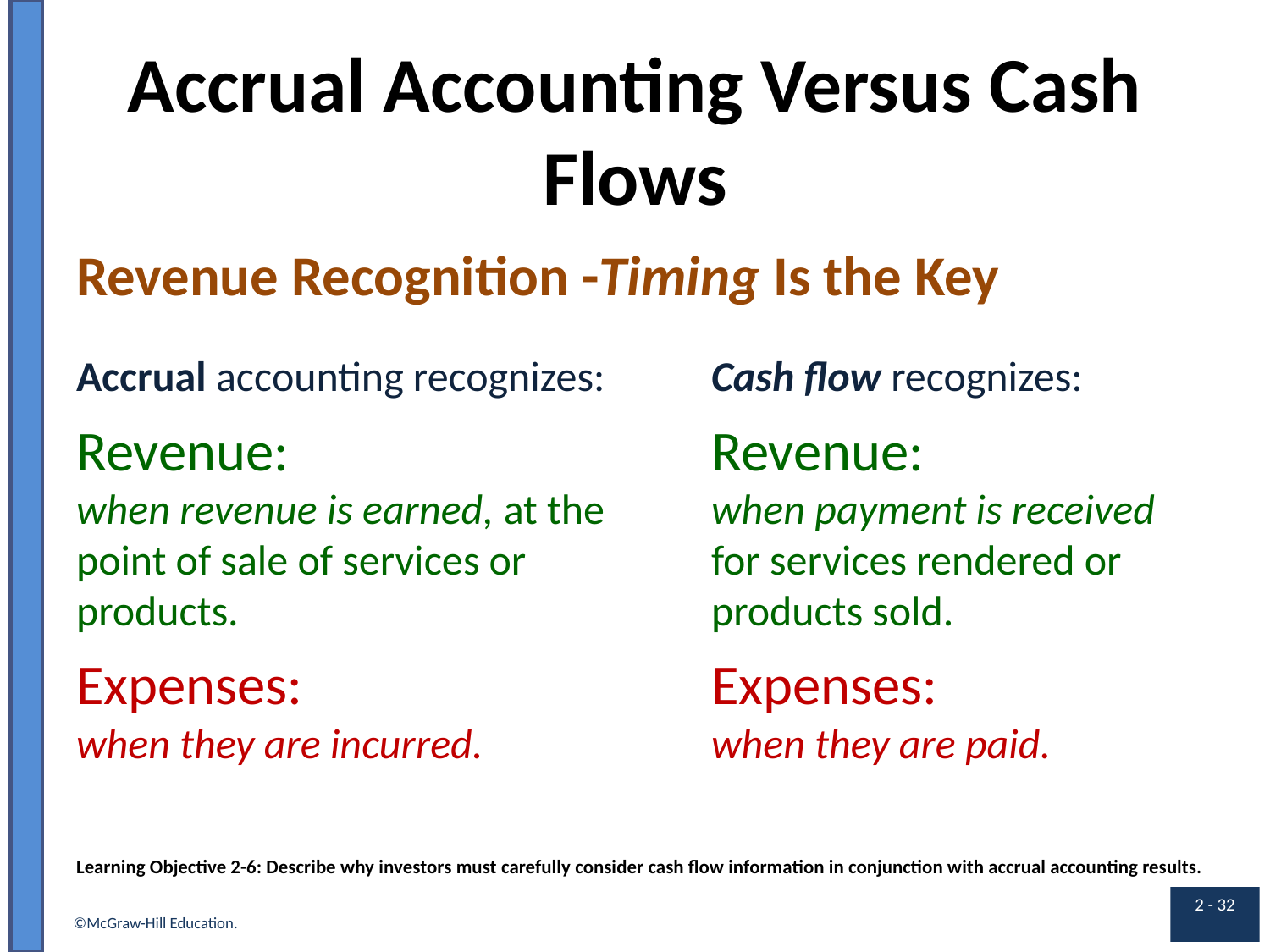

# Accrual Accounting Versus Cash Flows
Revenue Recognition -Timing Is the Key
Accrual accounting recognizes:
Revenue:
when revenue is earned, at the point of sale of services or products.
Expenses:
when they are incurred.
Cash flow recognizes:
Revenue:
when payment is received
for services rendered or products sold.
Expenses:
when they are paid.
Learning Objective 2-6: Describe why investors must carefully consider cash flow information in conjunction with accrual accounting results.